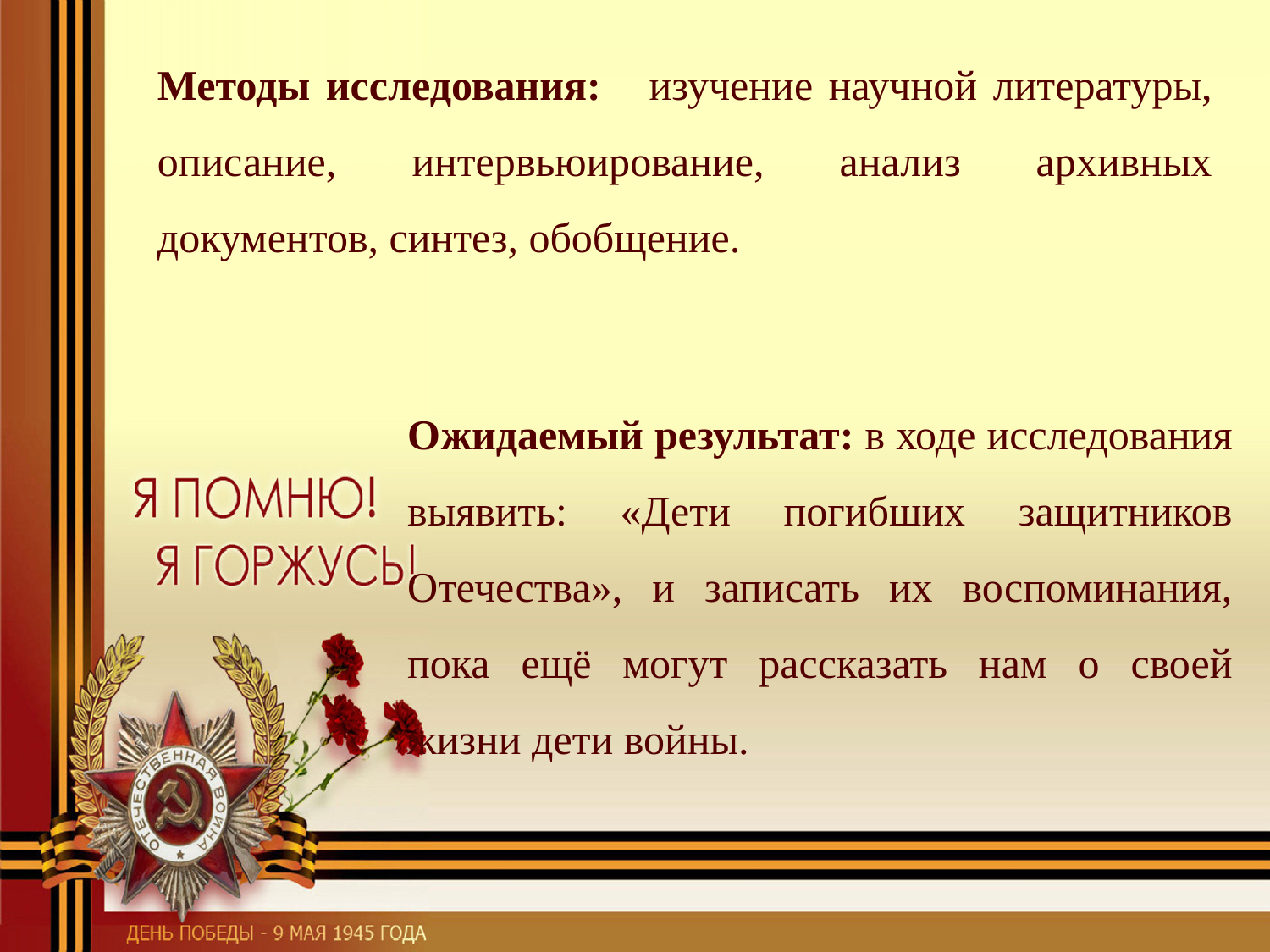

Методы исследования:   изучение научной литературы, описание, интервьюирование, анализ архивных документов, синтез, обобщение.
Ожидаемый результат: в ходе исследования выявить: «Дети погибших защитников Отечества», и записать их воспоминания, пока ещё могут рассказать нам о своей жизни дети войны.